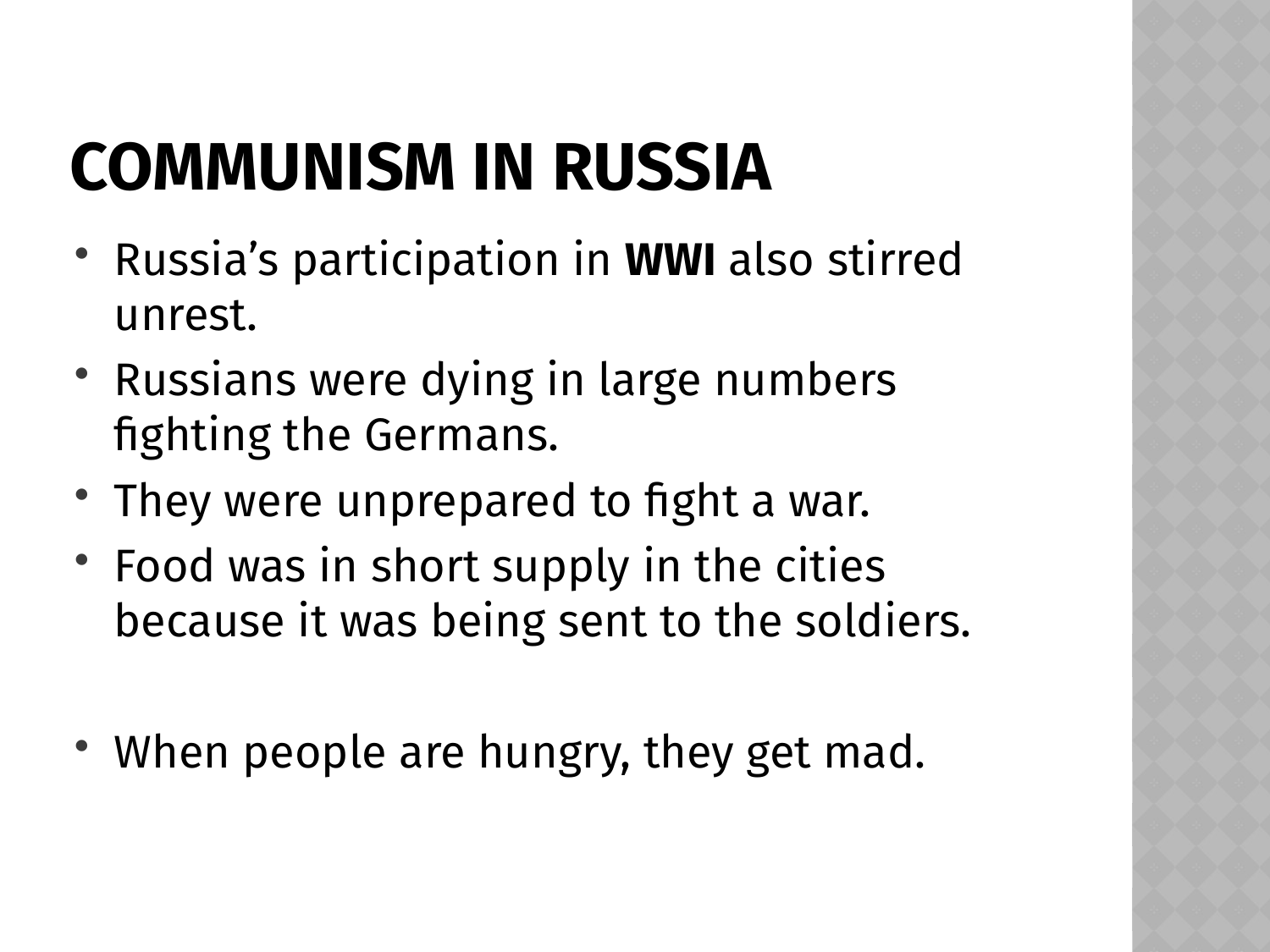

# Communism in russia
Russia’s participation in WWI also stirred unrest.
Russians were dying in large numbers fighting the Germans.
They were unprepared to fight a war.
Food was in short supply in the cities because it was being sent to the soldiers.

When people are hungry, they get mad.